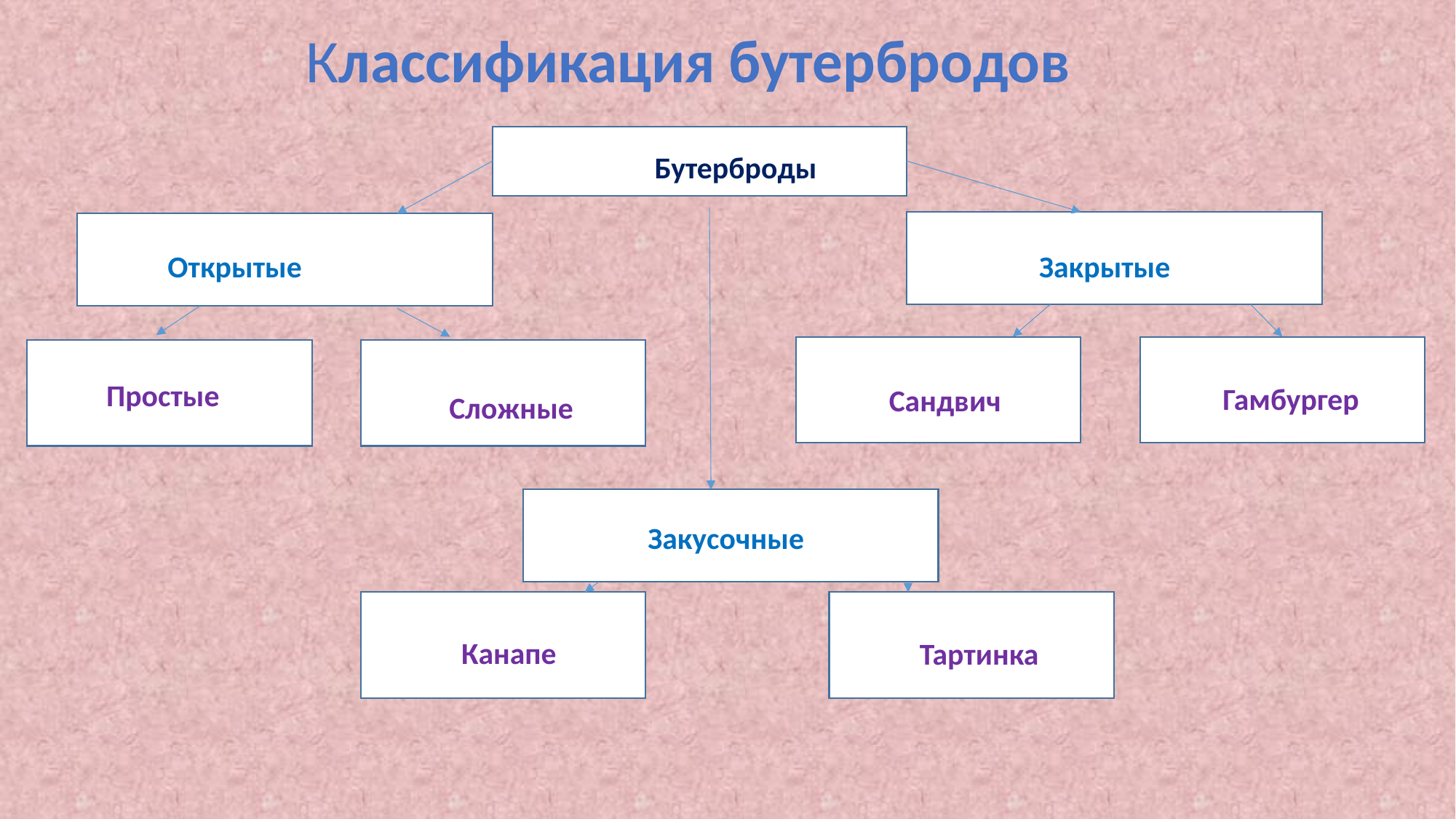

Классификация бутербродов
ББу
Бутерброды
ЗЗ
Оо
Открытые
Закрытые
С
Г
простые
С
Простые
Гамбургер
Сандвич
Сложные
З
Закусочные
К
Т
Канапе
Тартинка